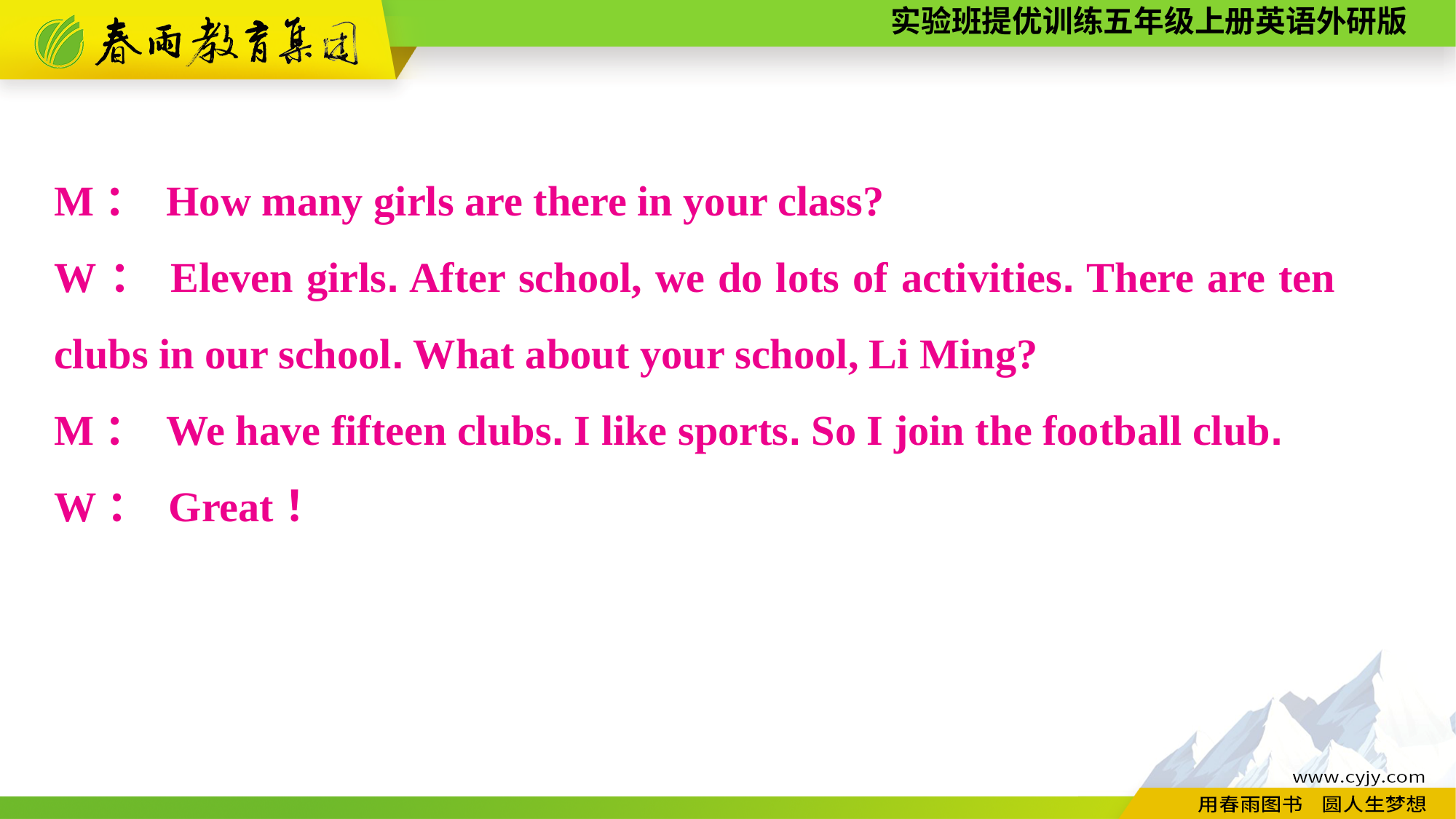

M： How many girls are there in your class?
W：	Eleven girls. After school, we do lots of activities. There are ten 	clubs in our school. What about your school, Li Ming?
M： We have fifteen clubs. I like sports. So I join the football club.
W： Great！